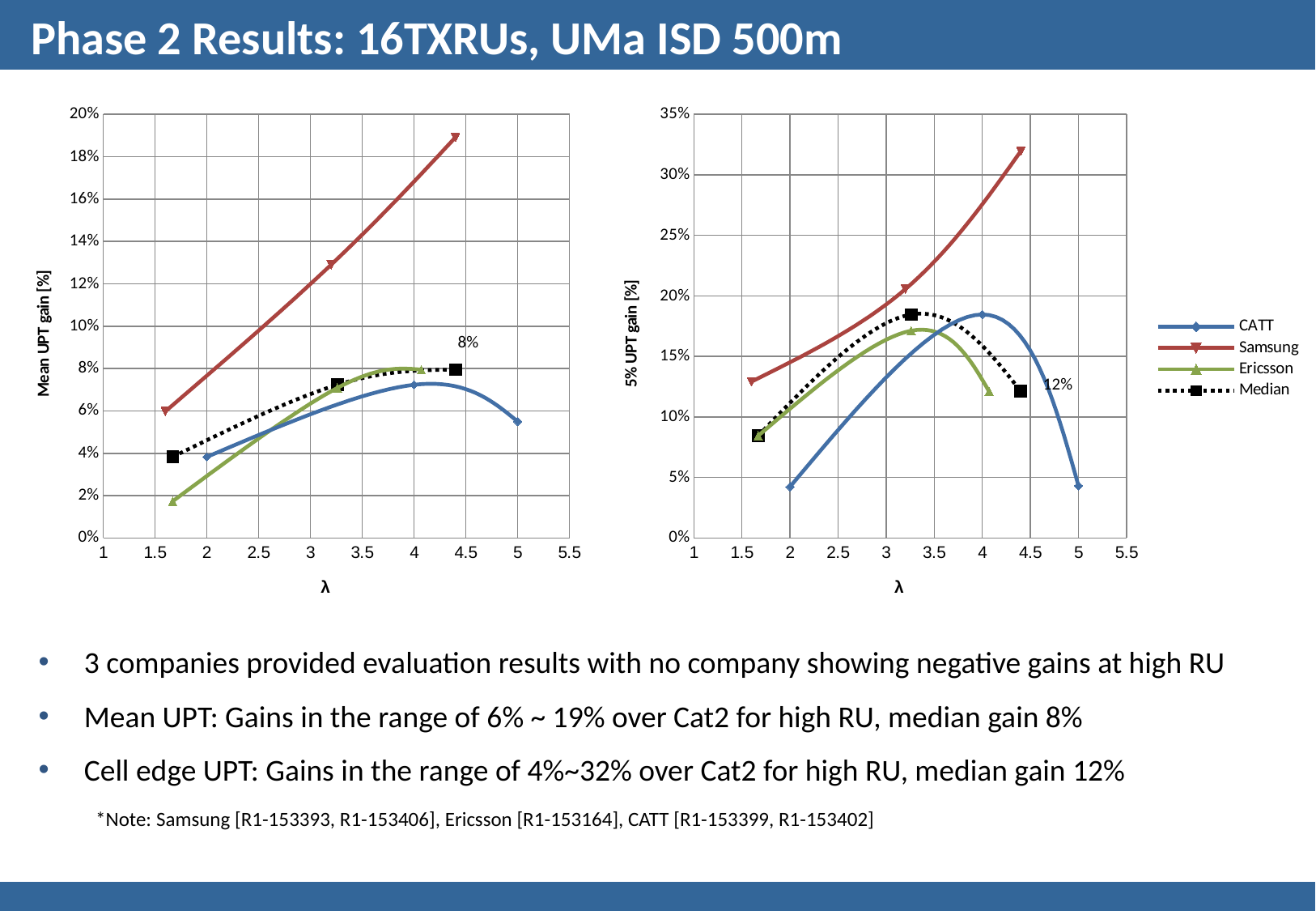

# Phase 2 Results: 16TXRUs, UMa ISD 500m

### Chart

| Category |  |  |  |  |
|---|---|---|---|---|

### Chart

| Category |  |  |  |  |
|---|---|---|---|---|
3 companies provided evaluation results with no company showing negative gains at high RU
Mean UPT: Gains in the range of 6% ~ 19% over Cat2 for high RU, median gain 8%
Cell edge UPT: Gains in the range of 4%~32% over Cat2 for high RU, median gain 12%
*Note: Samsung [R1-153393, R1-153406], Ericsson [R1-153164], CATT [R1-153399, R1-153402]